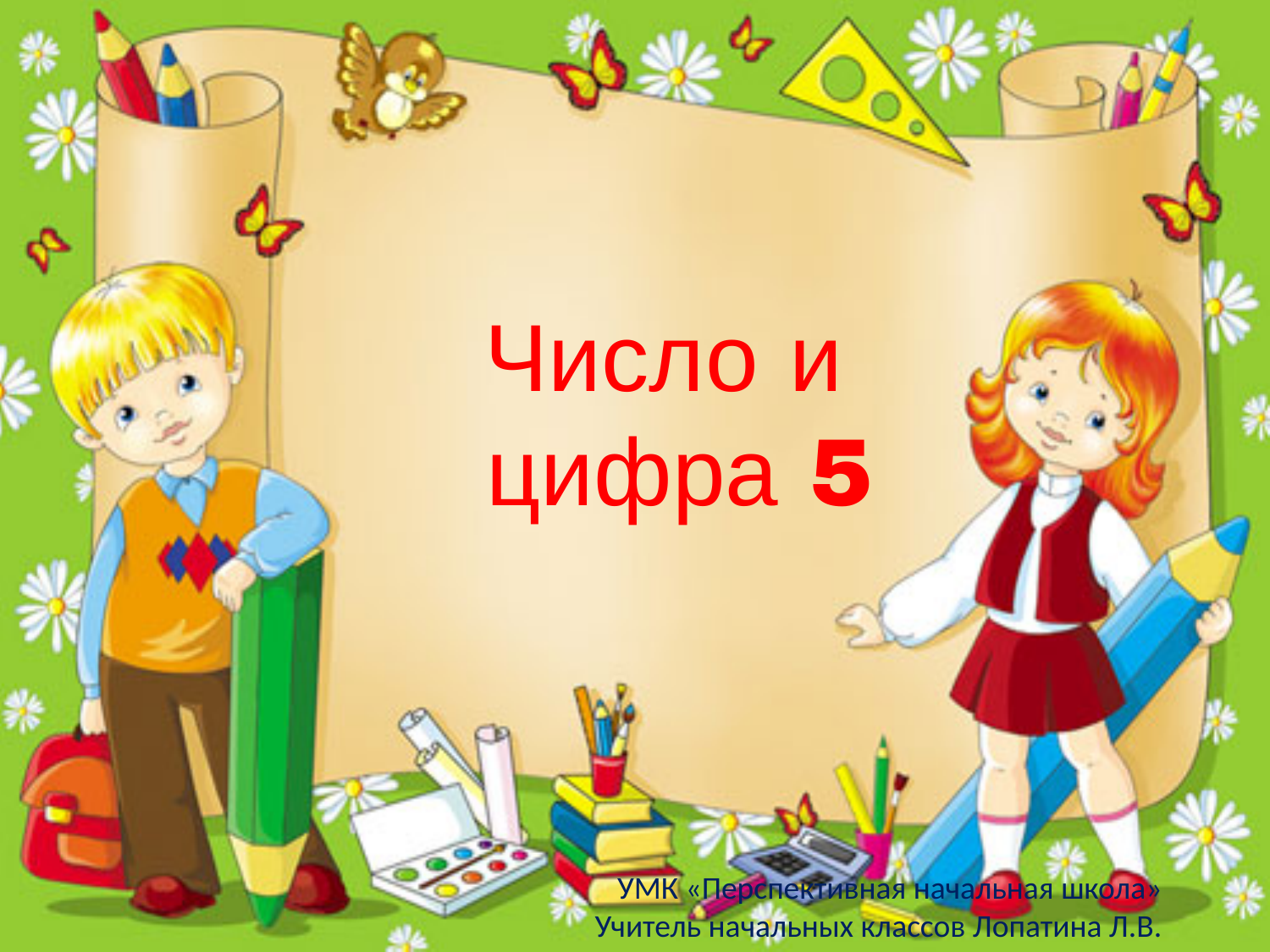

Число и
цифра 5

УМК «Перспективная начальная школа»
Учитель начальных классов Лопатина Л.В.